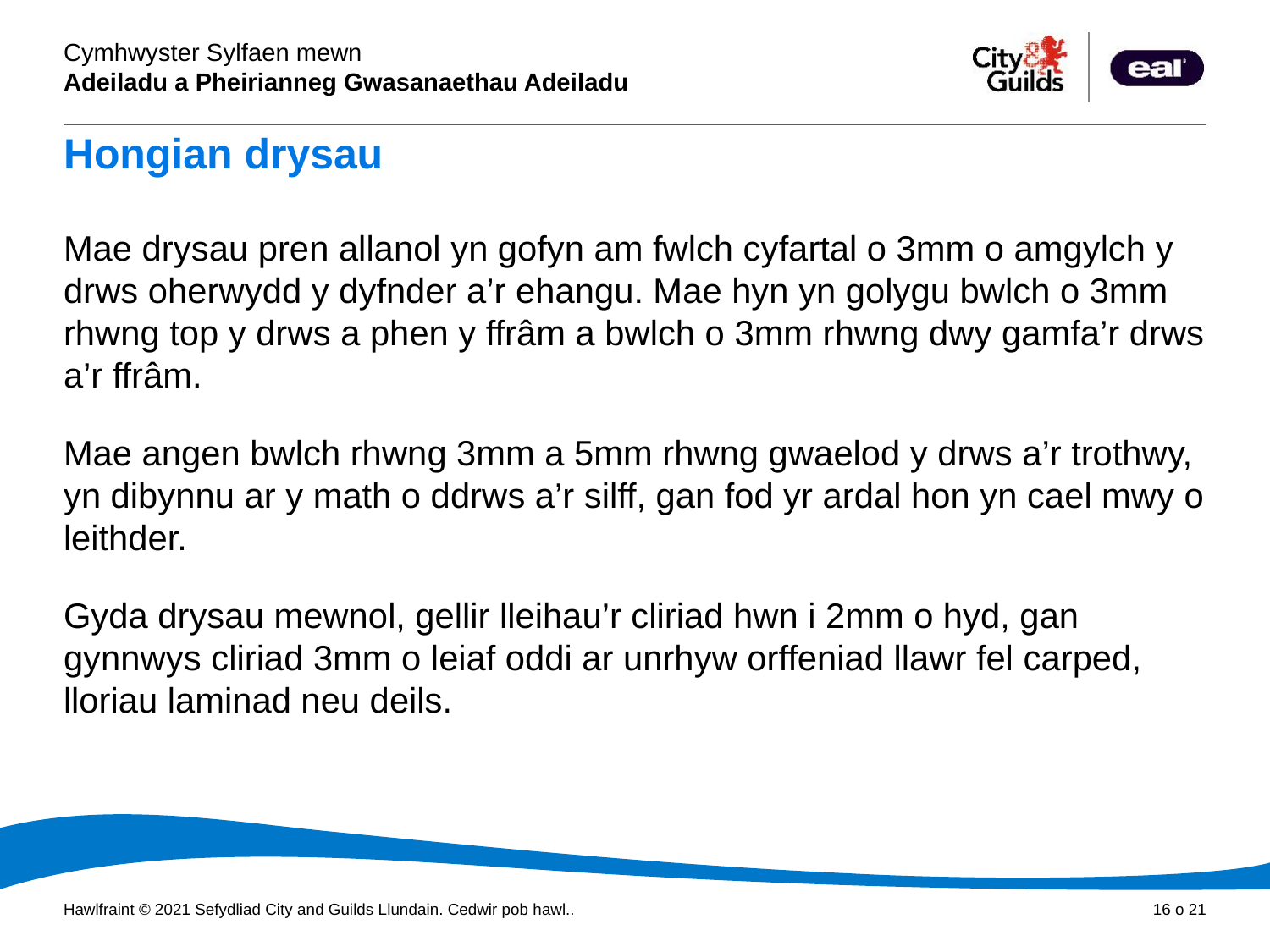

# Hongian drysau
Mae drysau pren allanol yn gofyn am fwlch cyfartal o 3mm o amgylch y drws oherwydd y dyfnder a’r ehangu. Mae hyn yn golygu bwlch o 3mm rhwng top y drws a phen y ffrâm a bwlch o 3mm rhwng dwy gamfa’r drws a’r ffrâm.
Mae angen bwlch rhwng 3mm a 5mm rhwng gwaelod y drws a’r trothwy, yn dibynnu ar y math o ddrws a’r silff, gan fod yr ardal hon yn cael mwy o leithder.
Gyda drysau mewnol, gellir lleihau’r cliriad hwn i 2mm o hyd, gan gynnwys cliriad 3mm o leiaf oddi ar unrhyw orffeniad llawr fel carped, lloriau laminad neu deils.